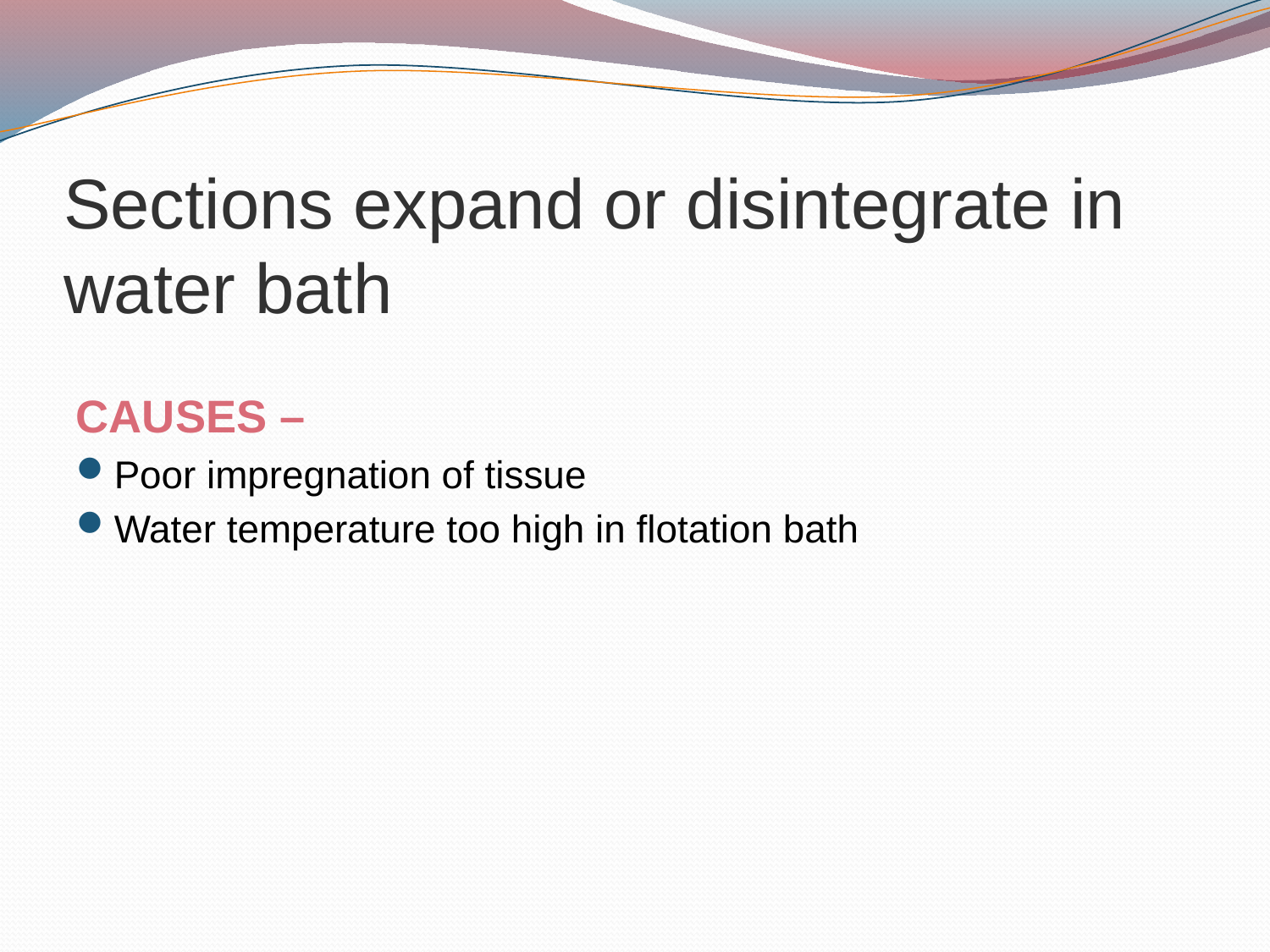

# Sections expand or disintegrate in water bath
CAUSES –
Poor impregnation of tissue
Water temperature too high in flotation bath